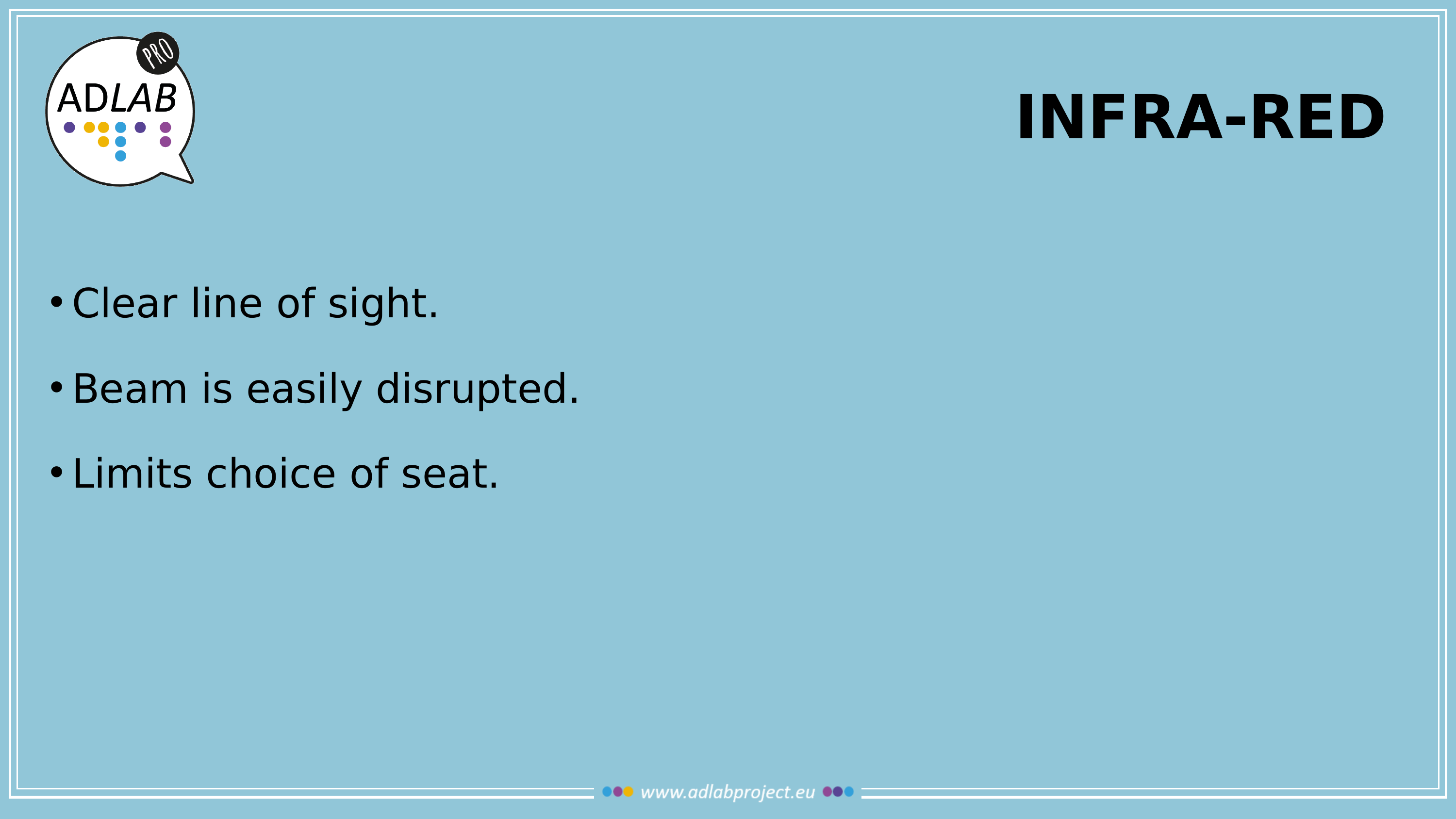

# Infra-red
Clear line of sight.
Beam is easily disrupted.
Limits choice of seat.